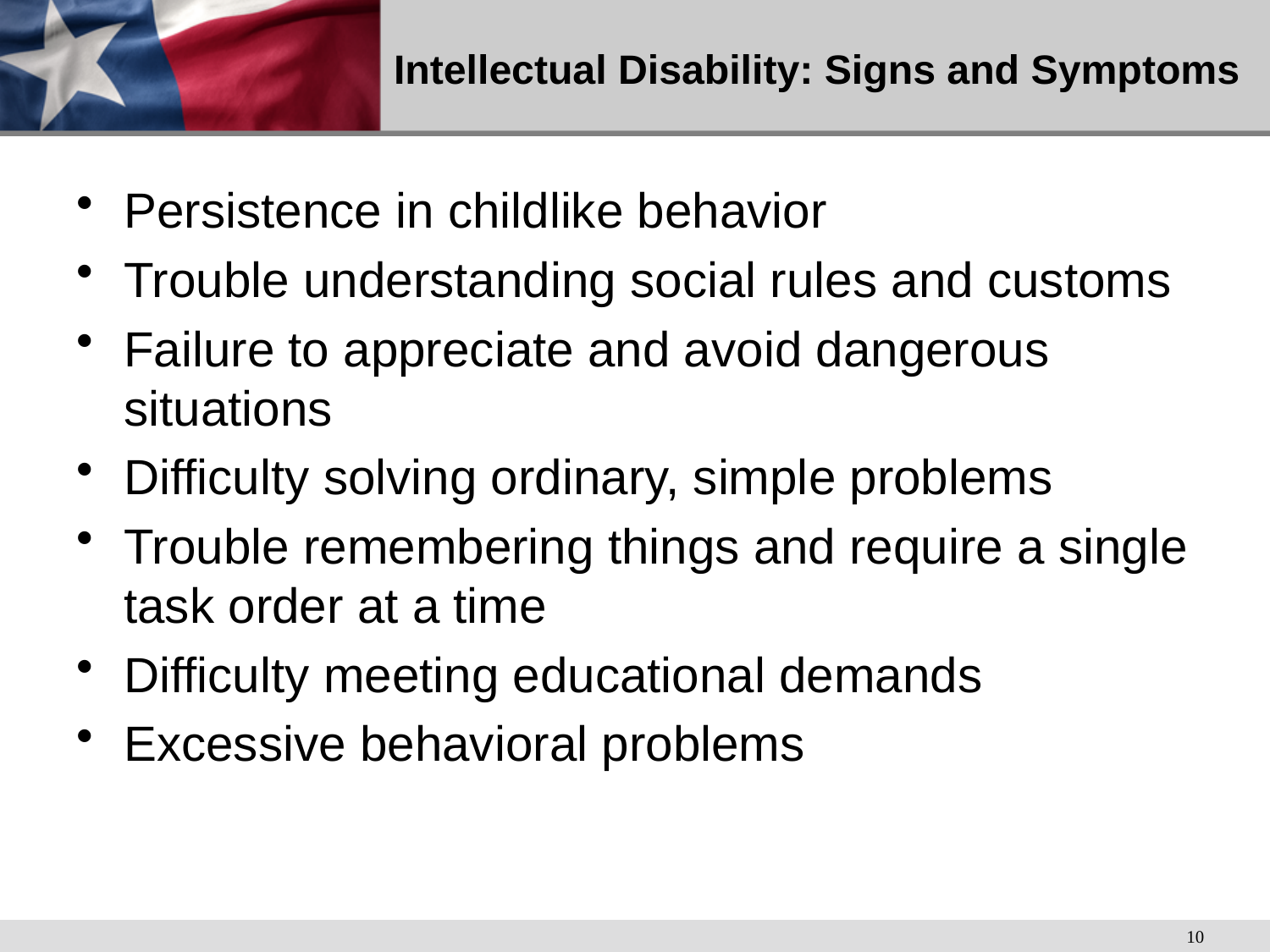

# Intellectual Disability: Signs and Symptoms
Persistence in childlike behavior
Trouble understanding social rules and customs
Failure to appreciate and avoid dangerous situations
Difficulty solving ordinary, simple problems
Trouble remembering things and require a single task order at a time
Difficulty meeting educational demands
Excessive behavioral problems
10